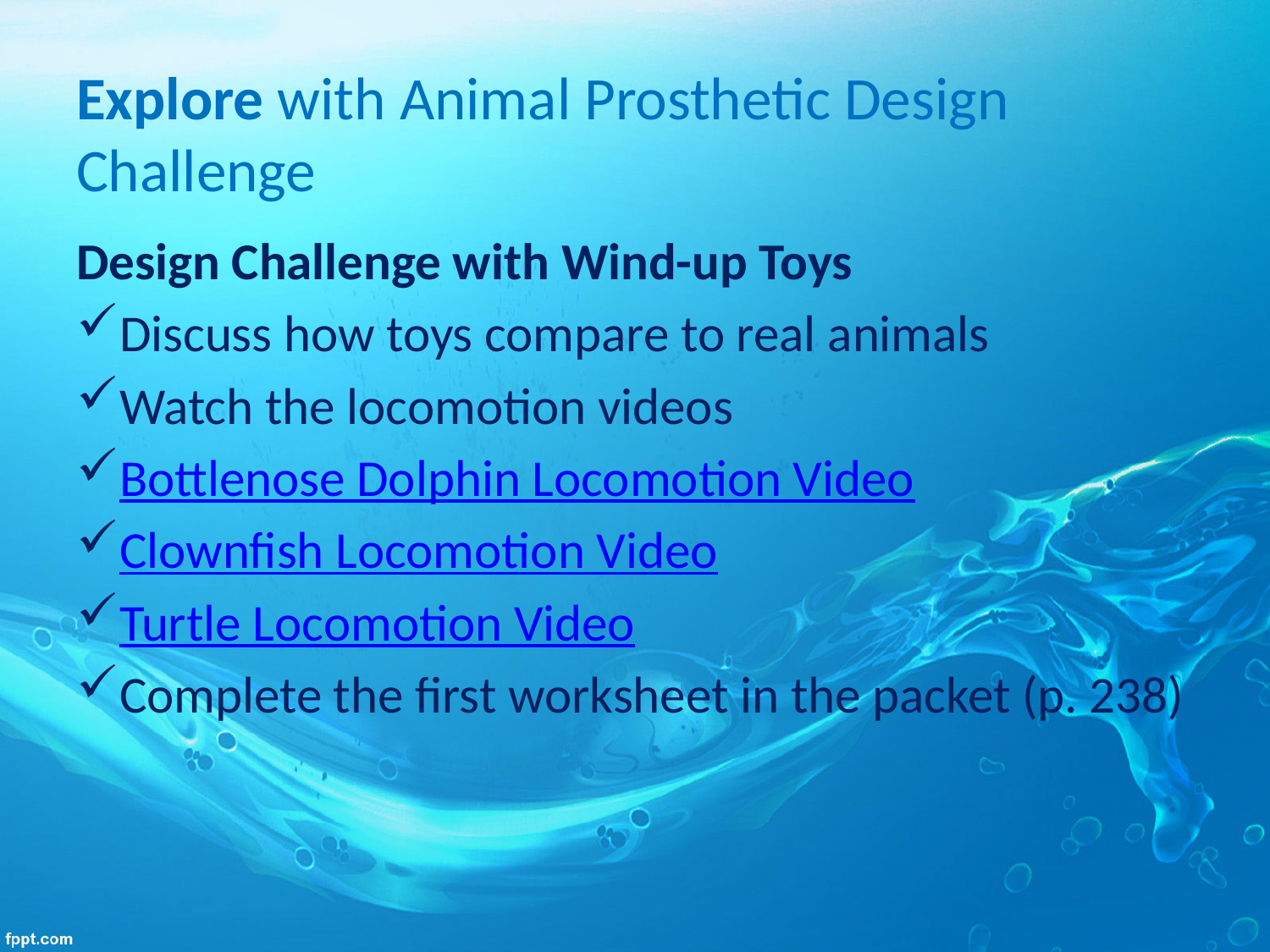

# Explore with Animal Prosthetic Design Challenge
Design Challenge with Wind-up Toys
Discuss how toys compare to real animals
Watch the locomotion videos
Bottlenose Dolphin Locomotion Video
Clownfish Locomotion Video
Turtle Locomotion Video
Complete the first worksheet in the packet (p. 238)